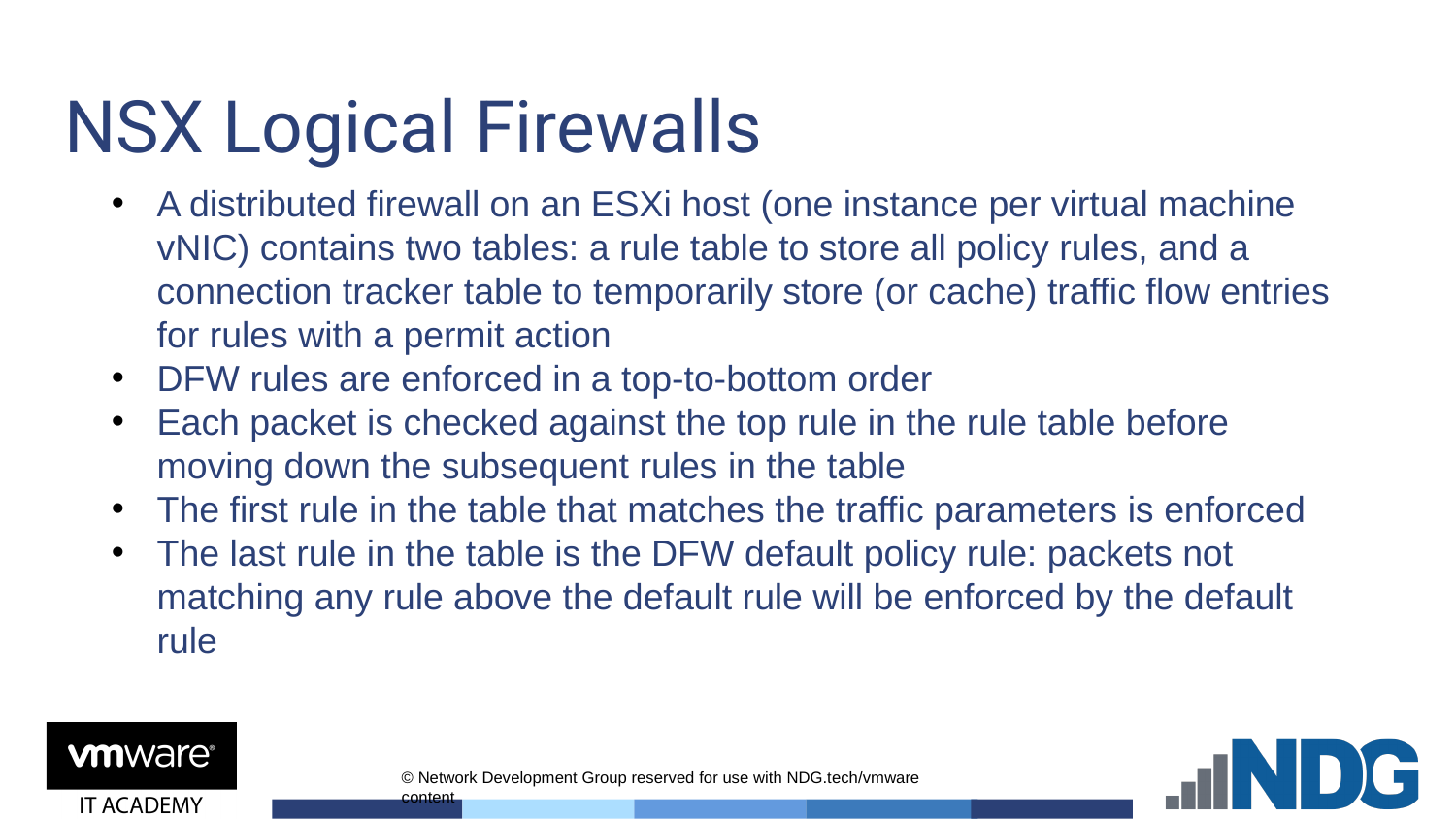

# NSX Logical Firewalls
A distributed firewall on an ESXi host (one instance per virtual machine vNIC) contains two tables: a rule table to store all policy rules, and a connection tracker table to temporarily store (or cache) traffic flow entries for rules with a permit action
DFW rules are enforced in a top-to-bottom order
Each packet is checked against the top rule in the rule table before moving down the subsequent rules in the table
The first rule in the table that matches the traffic parameters is enforced
The last rule in the table is the DFW default policy rule: packets not matching any rule above the default rule will be enforced by the default rule